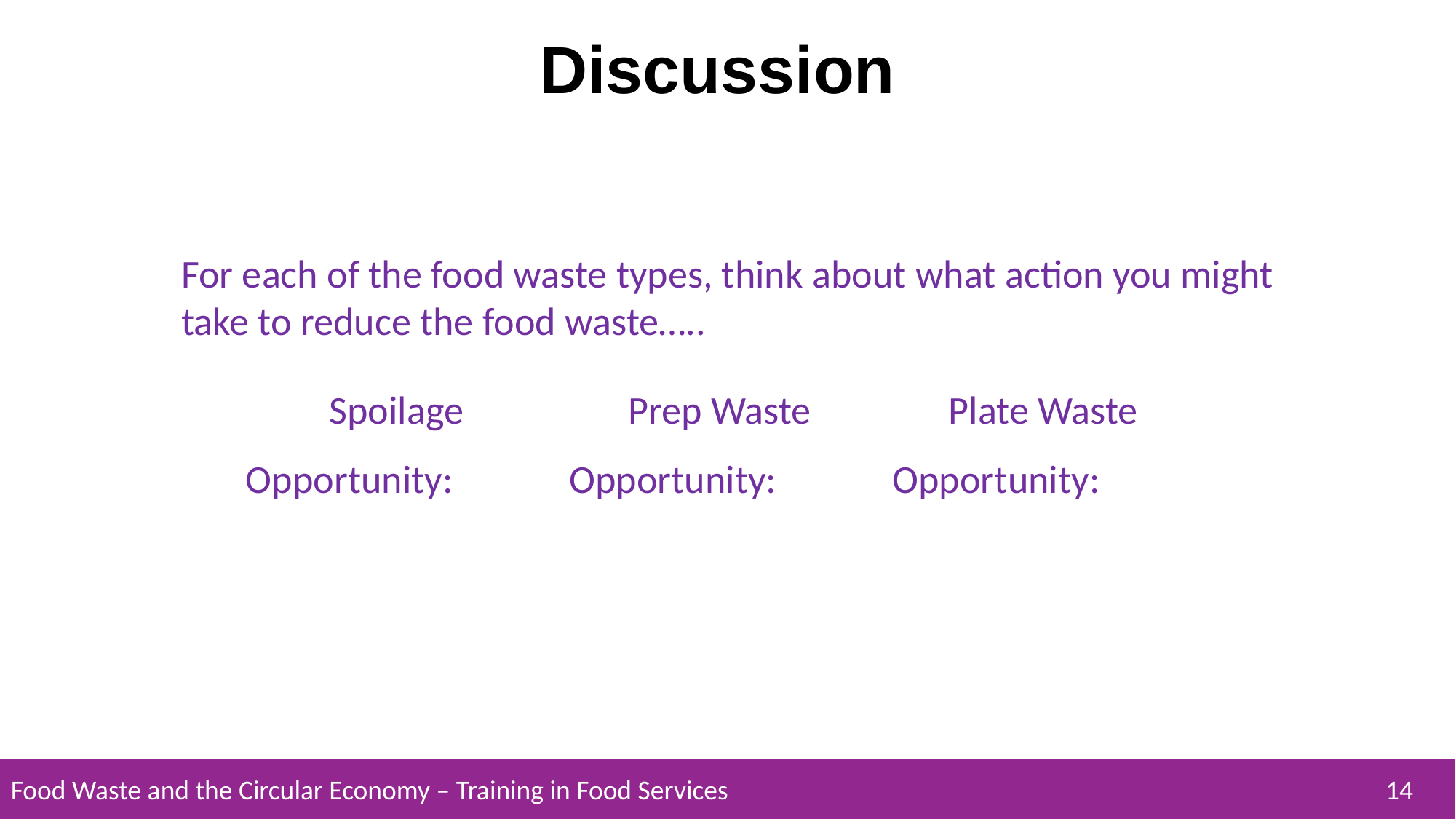

Discussion
For each of the food waste types, think about what action you might take to reduce the food waste…..
| Spoilage | Prep Waste | Plate Waste |
| --- | --- | --- |
| Opportunity: | Opportunity: | Opportunity: |